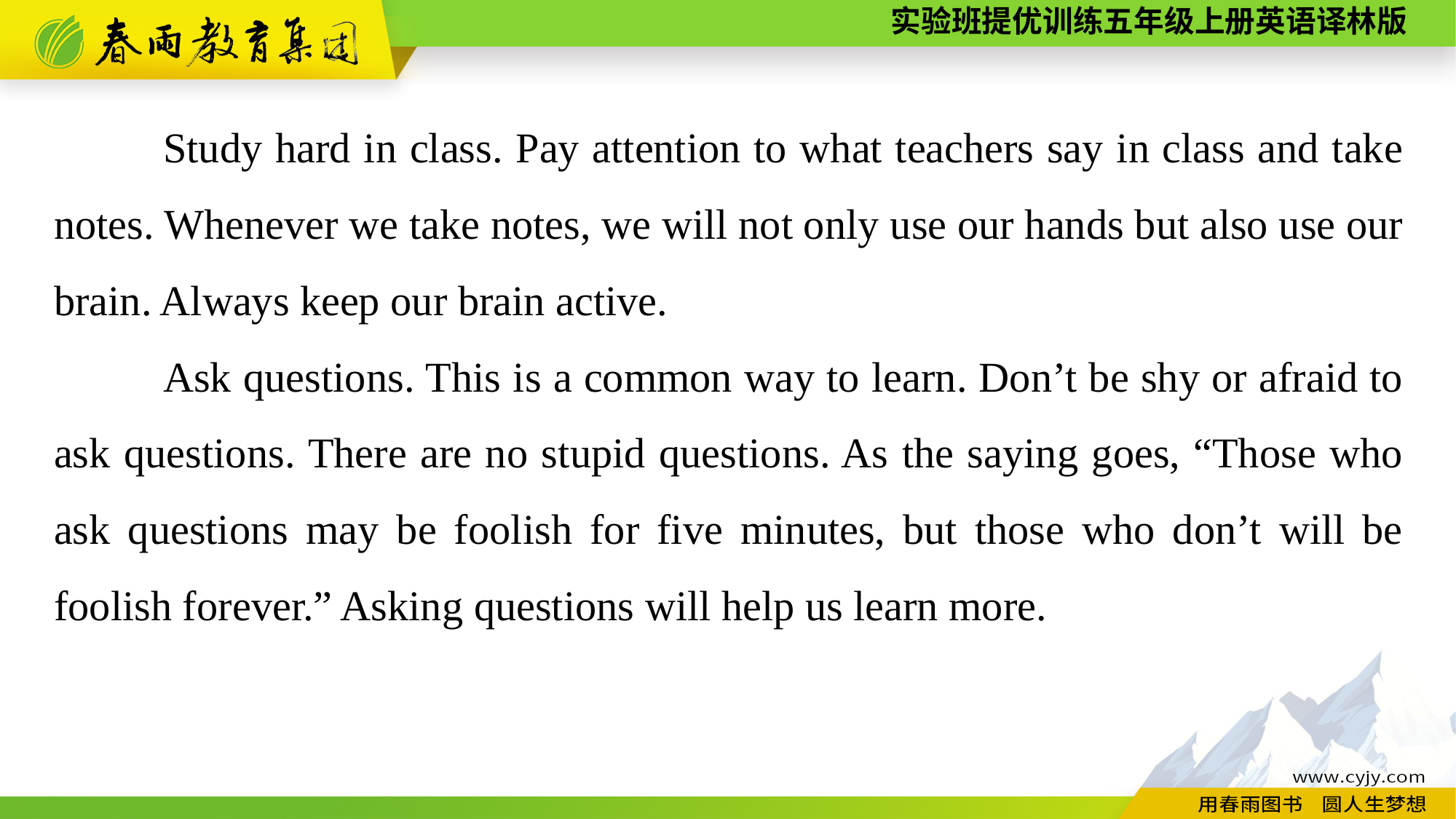

Study hard in class. Pay attention to what teachers say in class and take notes. Whenever we take notes, we will not only use our hands but also use our brain. Always keep our brain active.
	Ask questions. This is a common way to learn. Don’t be shy or afraid to ask questions. There are no stupid questions. As the saying goes, “Those who ask questions may be foolish for five minutes, but those who don’t will be foolish forever.” Asking questions will help us learn more.